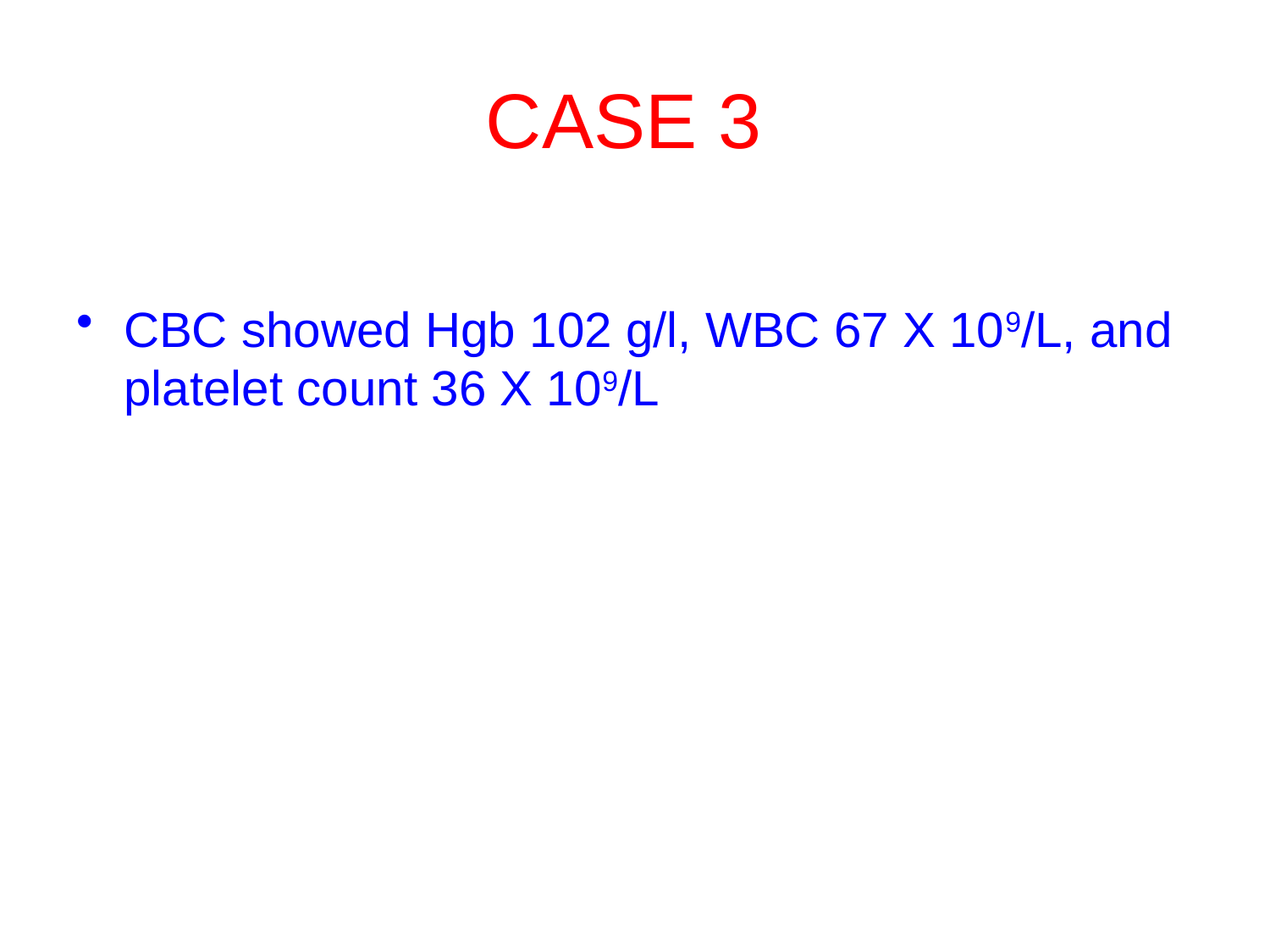

# CASE 3

CBC showed Hgb 102 g/l, WBC 67 X 109/L, and platelet count 36 X 109/L